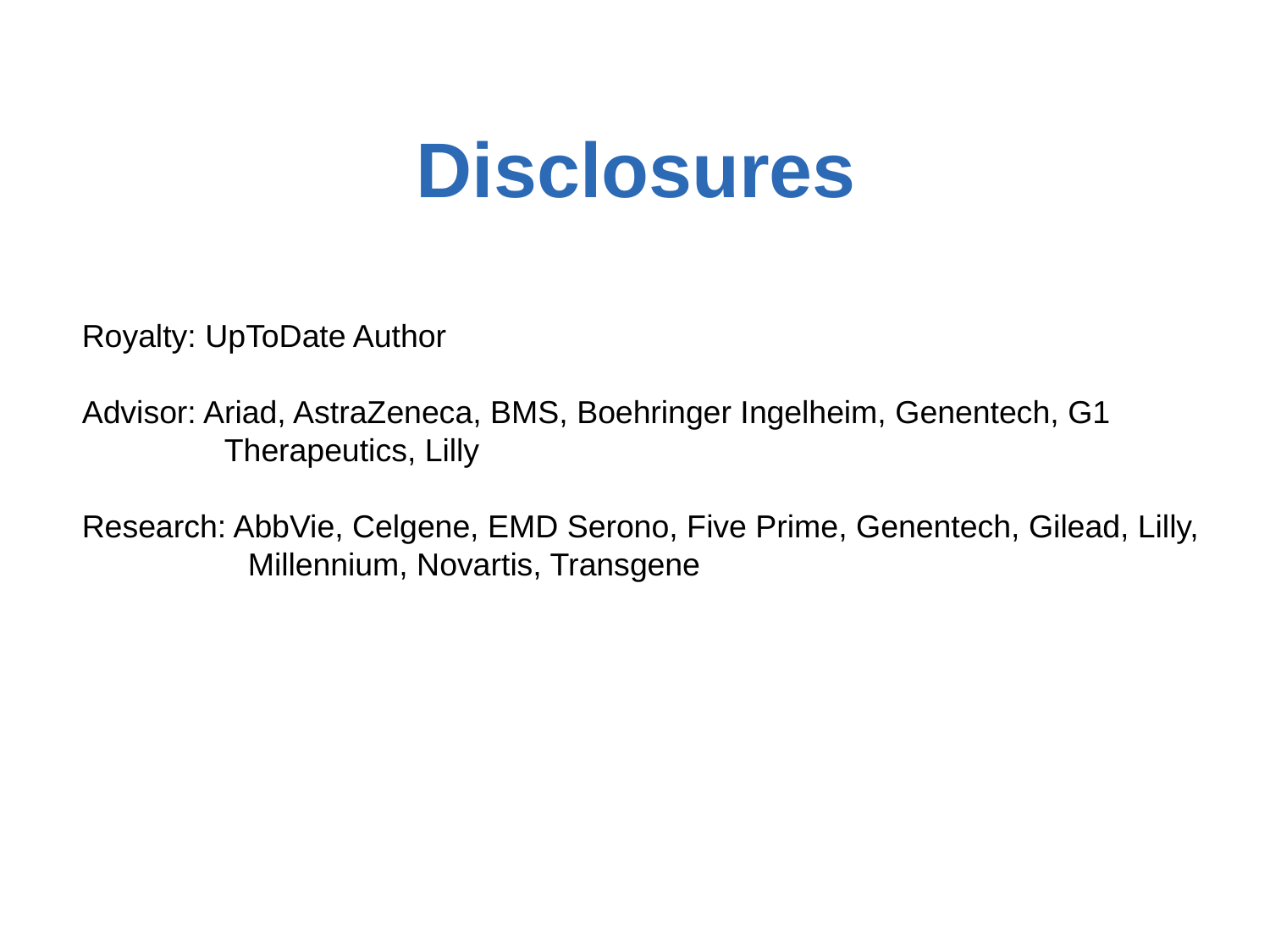

Disclosures
Royalty: UpToDate Author

Advisor: Ariad, AstraZeneca, BMS, Boehringer Ingelheim, Genentech, G1 Therapeutics, Lilly

Research: AbbVie, Celgene, EMD Serono, Five Prime, Genentech, Gilead, Lilly, Millennium, Novartis, Transgene